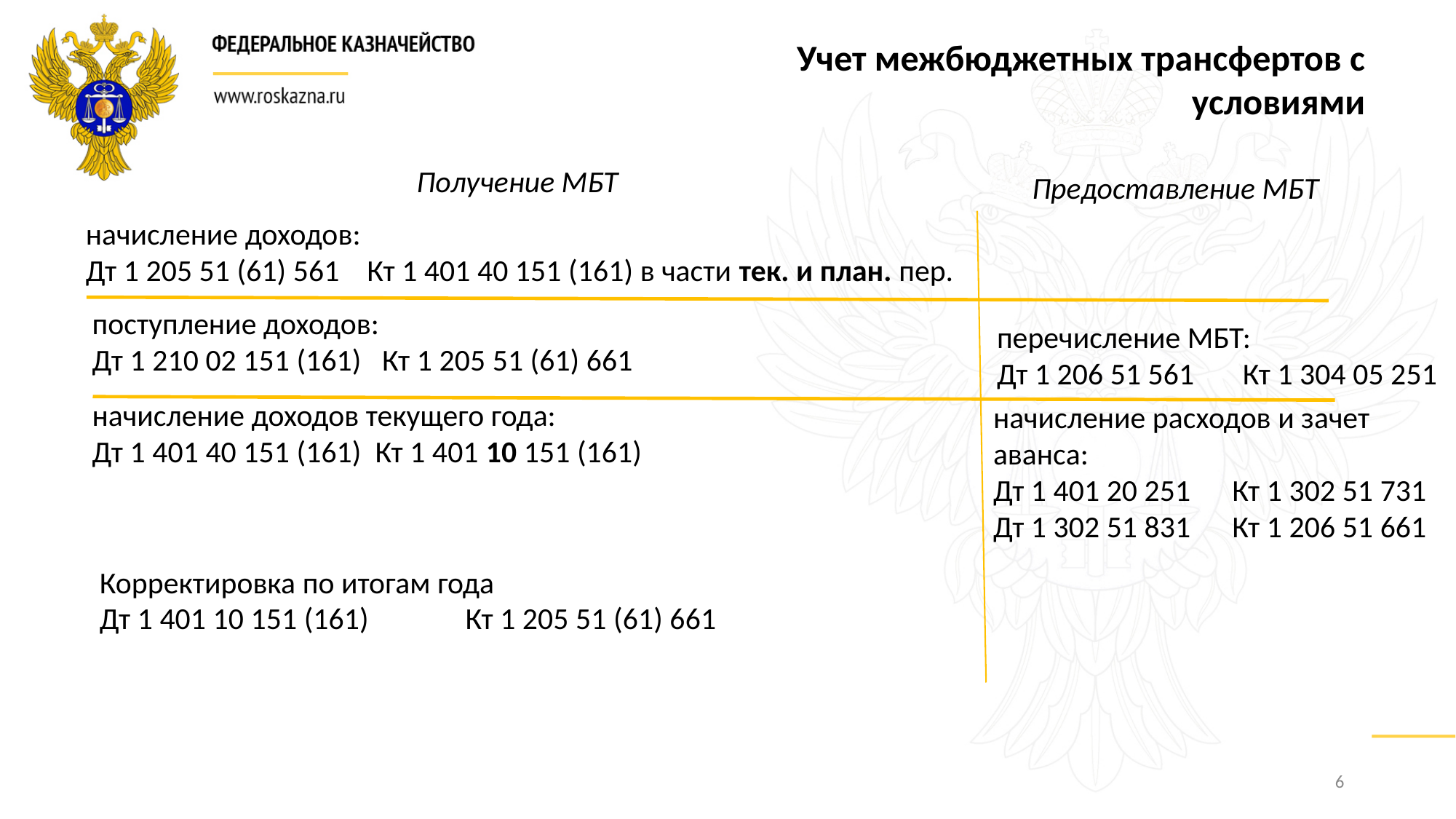

Учет межбюджетных трансфертов с условиями
Получение МБТ
Предоставление МБТ
начисление доходов:
Дт 1 205 51 (61) 561    Кт 1 401 40 151 (161) в части тек. и план. пер.

перечисление МБТ:
Дт 1 206 51 561       Кт 1 304 05 251

поступление доходов:
Дт 1 210 02 151 (161)   Кт 1 205 51 (61) 661

начисление доходов текущего года:
Дт 1 401 40 151 (161)  Кт 1 401 10 151 (161)

начисление расходов и зачет аванса:
Дт 1 401 20 251      Кт 1 302 51 731
Дт 1 302 51 831      Кт 1 206 51 661
Корректировка по итогам года
Дт 1 401 10 151 (161)              Кт 1 205 51 (61) 661

6